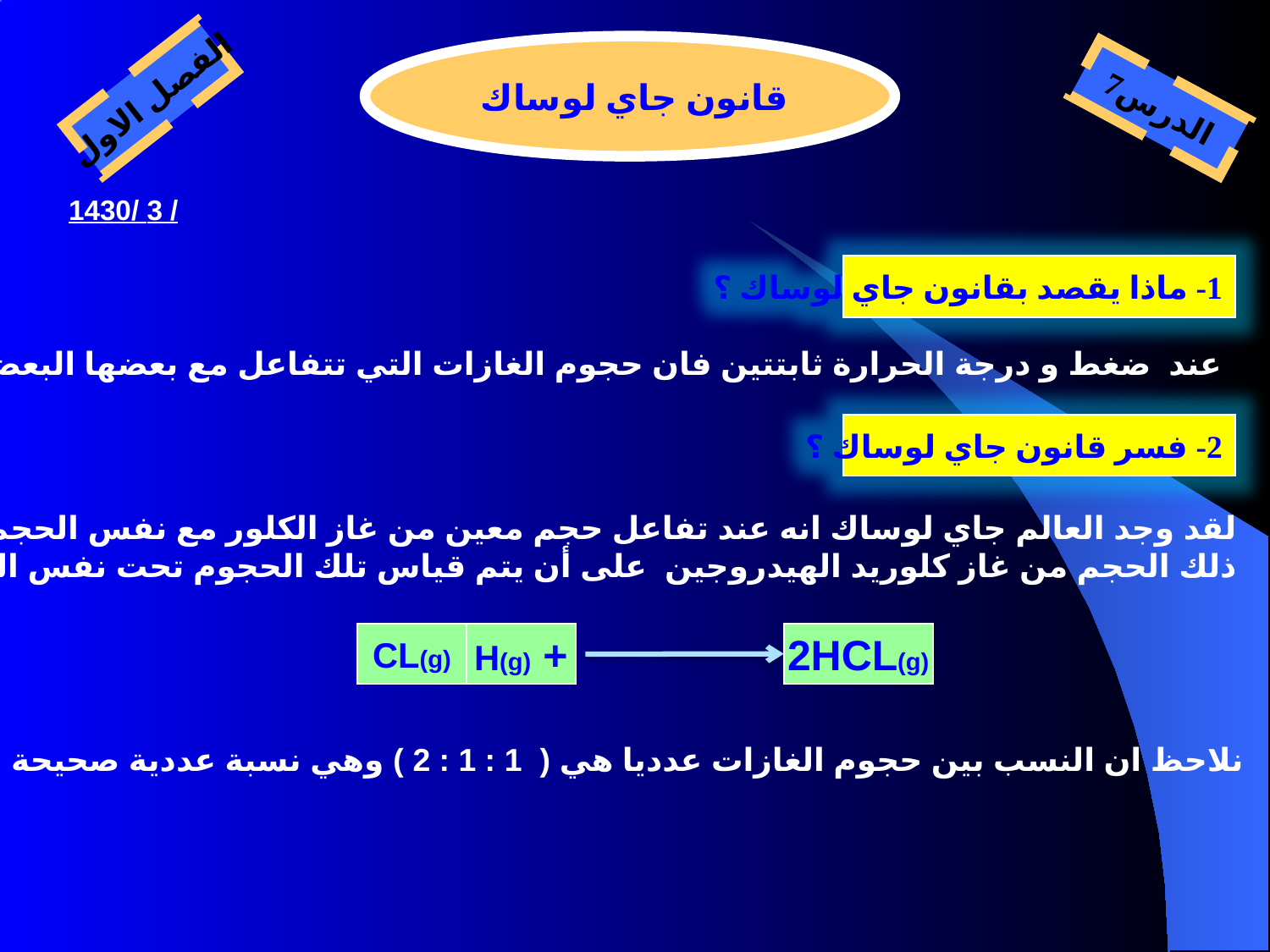

قانون جاي لوساك
الفصل الاول
الدرس7
/ 3 /1430
1- ماذا يقصد بقانون جاي لوساك ؟
عند  ضغط و درجة الحرارة ثابتتين فان حجوم الغازات التي تتفاعل مع بعضها البعض تكون بنسبة عددية بسيطة
2- فسر قانون جاي لوساك ؟
لقد وجد العالم جاي لوساك انه عند تفاعل حجم معين من غاز الكلور مع نفس الحجم من غاز الهيدروجين ينتج ضعف
ذلك الحجم من غاز كلوريد الهيدروجين  على أن يتم قياس تلك الحجوم تحت نفس الظروف من ضغط ودرجة حرارة :
2HCL(g)
CL(g)
+ H(g)
نلاحظ ان النسب بين حجوم الغازات عدديا هي (  1 : 1 : 2 ) وهي نسبة عددية صحيحة وبسيطة  .